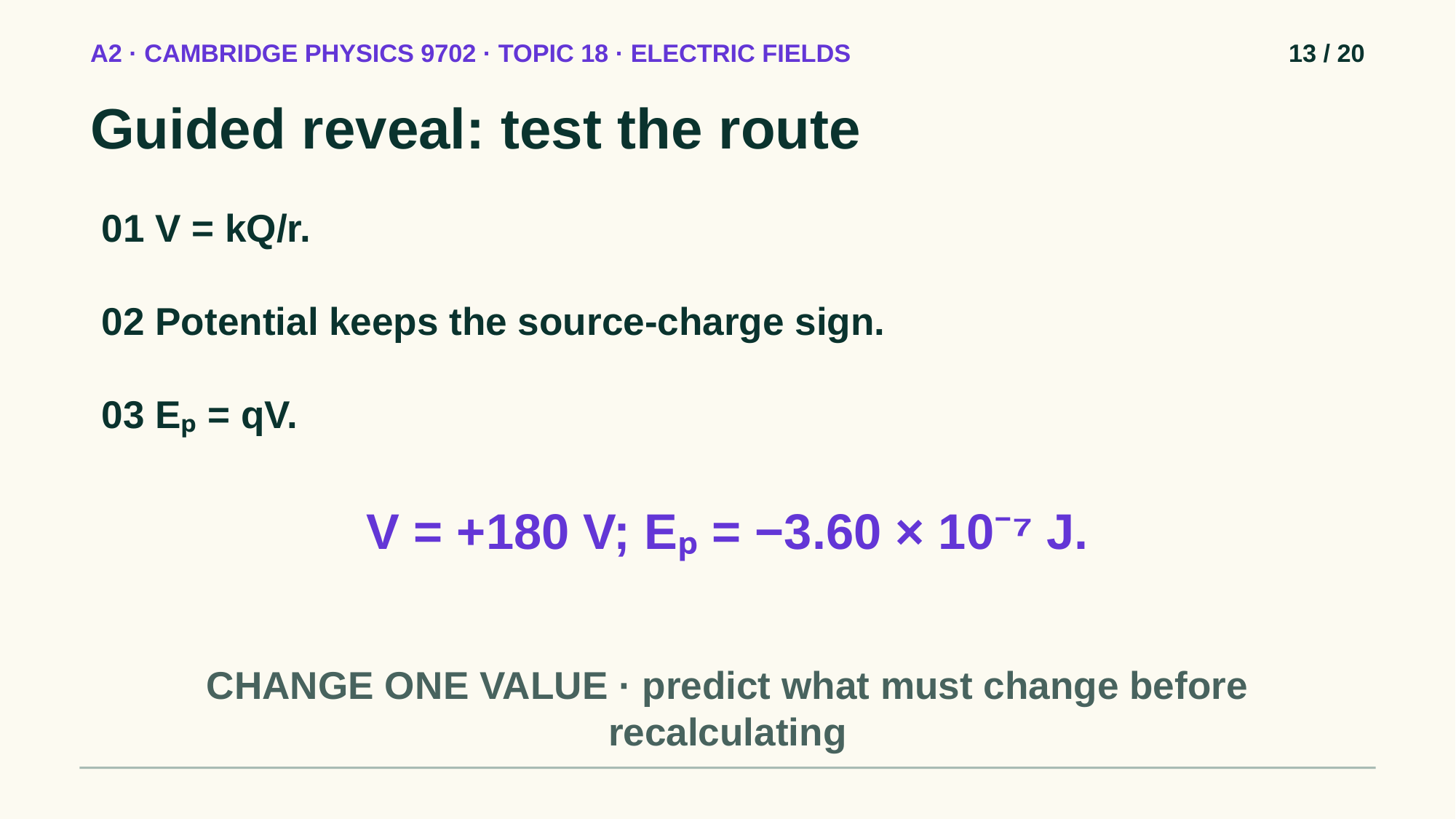

A2 · CAMBRIDGE PHYSICS 9702 · TOPIC 18 · ELECTRIC FIELDS
13 / 20
Guided reveal: test the route
01 V = kQ/r.
02 Potential keeps the source-charge sign.
03 Eₚ = qV.
V = +180 V; Eₚ = −3.60 × 10⁻⁷ J.
CHANGE ONE VALUE · predict what must change before recalculating